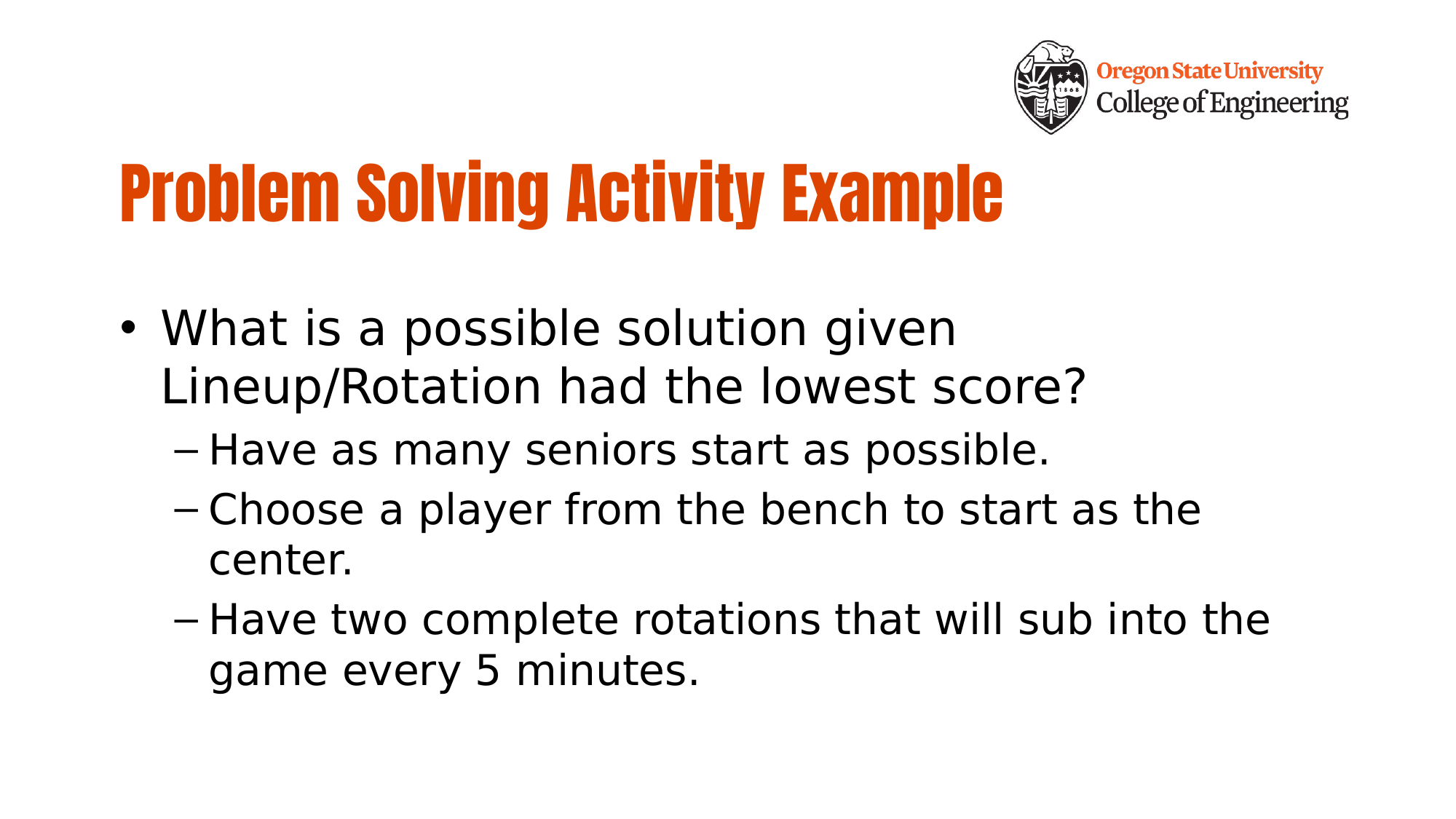

# Problem Solving Activity Example
What is a possible solution given Lineup/Rotation had the lowest score?
Have as many seniors start as possible.
Choose a player from the bench to start as the center.
Have two complete rotations that will sub into the game every 5 minutes.